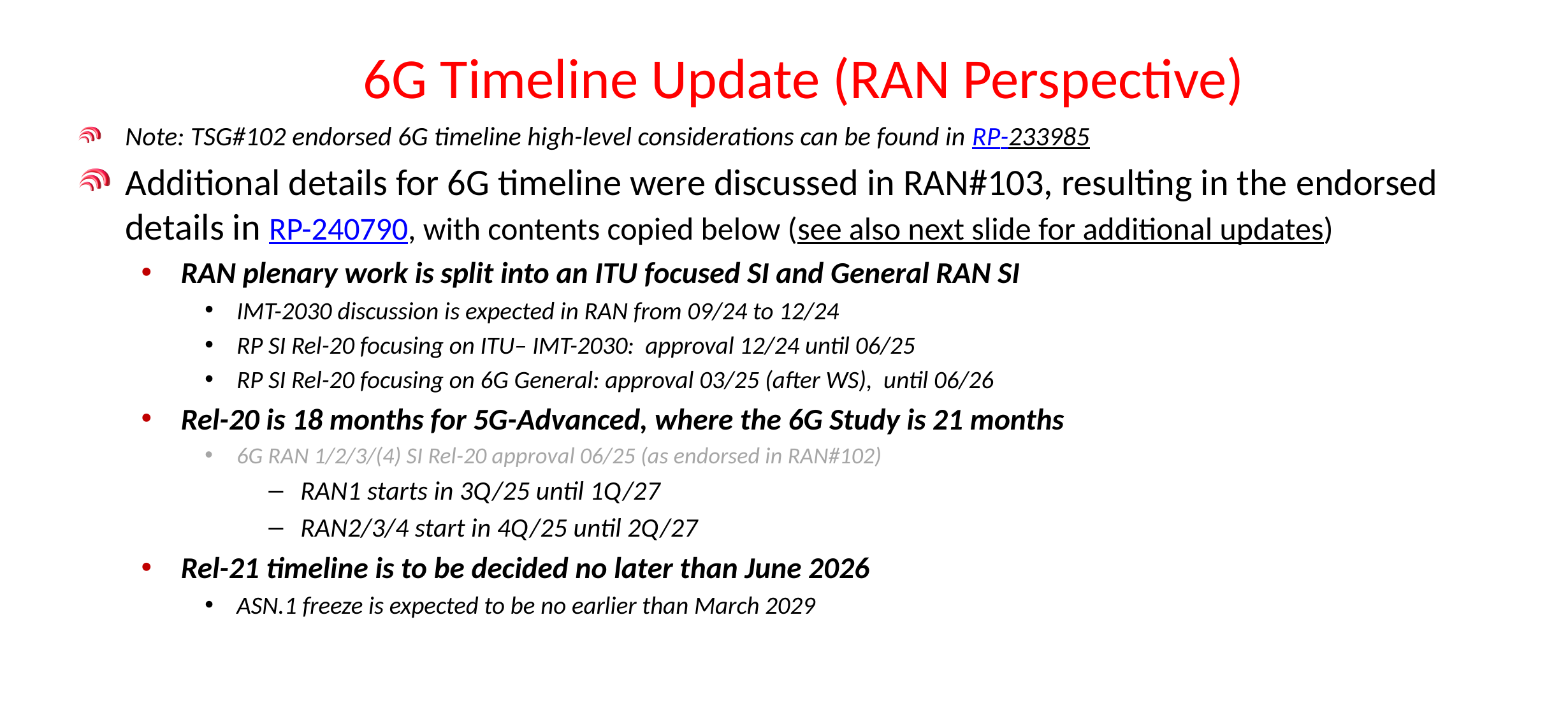

# 6G Timeline Update (RAN Perspective)
Note: TSG#102 endorsed 6G timeline high-level considerations can be found in RP-233985
Additional details for 6G timeline were discussed in RAN#103, resulting in the endorsed details in RP-240790, with contents copied below (see also next slide for additional updates)
RAN plenary work is split into an ITU focused SI and General RAN SI
IMT-2030 discussion is expected in RAN from 09/24 to 12/24
RP SI Rel-20 focusing on ITU– IMT-2030:  approval 12/24 until 06/25
RP SI Rel-20 focusing on 6G General: approval 03/25 (after WS),  until 06/26
Rel-20 is 18 months for 5G-Advanced, where the 6G Study is 21 months
6G RAN 1/2/3/(4) SI Rel-20 approval 06/25 (as endorsed in RAN#102)
RAN1 starts in 3Q/25 until 1Q/27
RAN2/3/4 start in 4Q/25 until 2Q/27
Rel-21 timeline is to be decided no later than June 2026
ASN.1 freeze is expected to be no earlier than March 2029